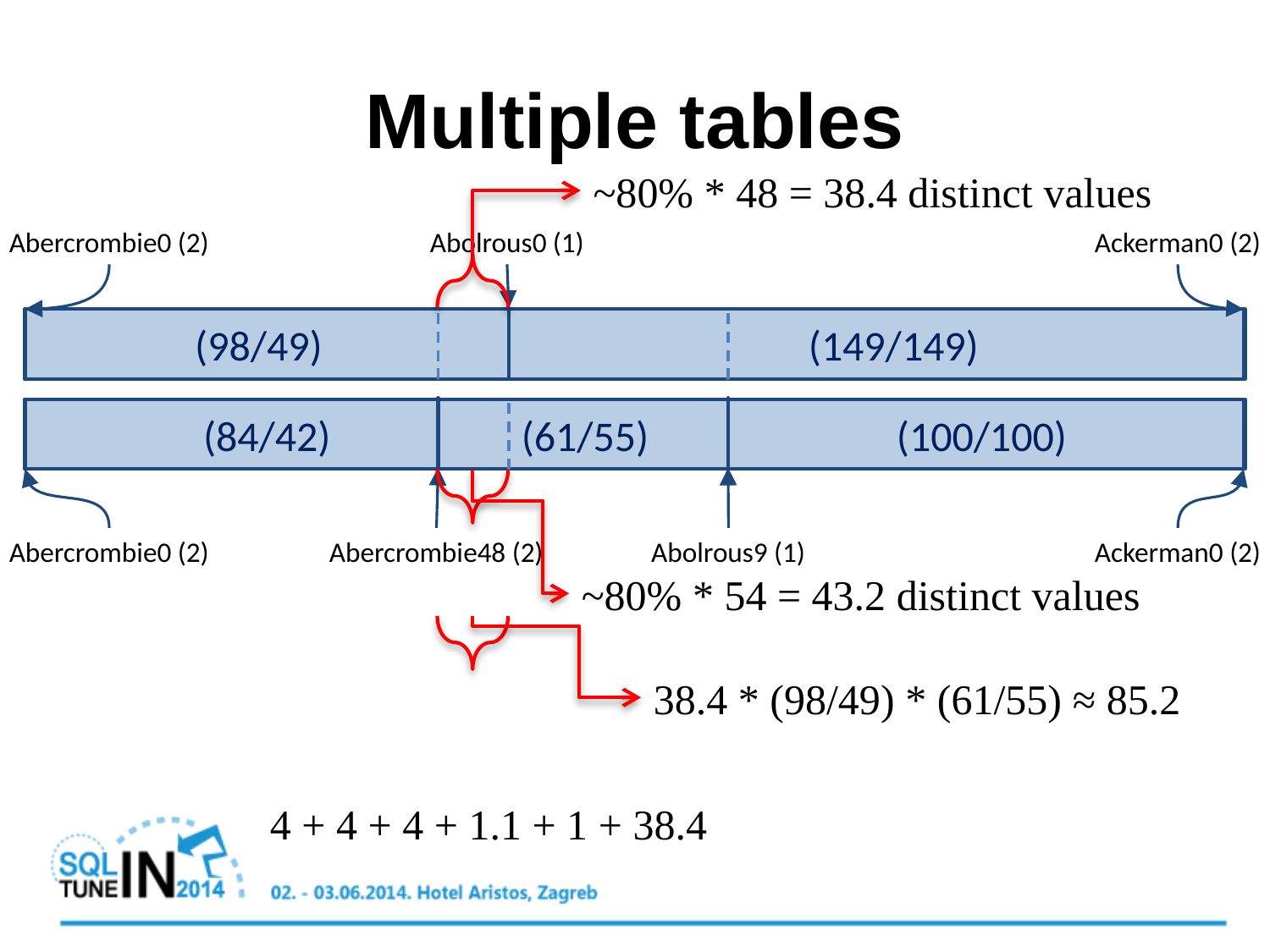

# Multiple tables
~80% * 48 = 38.4 distinct values
Abercrombie0 (2)
Abolrous0 (1)
Ackerman0 (2)

(98/49)                                                   (149/149)         .

(84/42)                    (61/55)                          (100/100)

Abercrombie0 (2)
Abercrombie48 (2)
Abolrous9 (1)
Ackerman0 (2)
~80% * 54 = 43.2 distinct values

38.4 * (98/49) * (61/55) ≈ 85.2
4 + 4 + 4 + 1.1 + 1 + 38.4 + 85.2